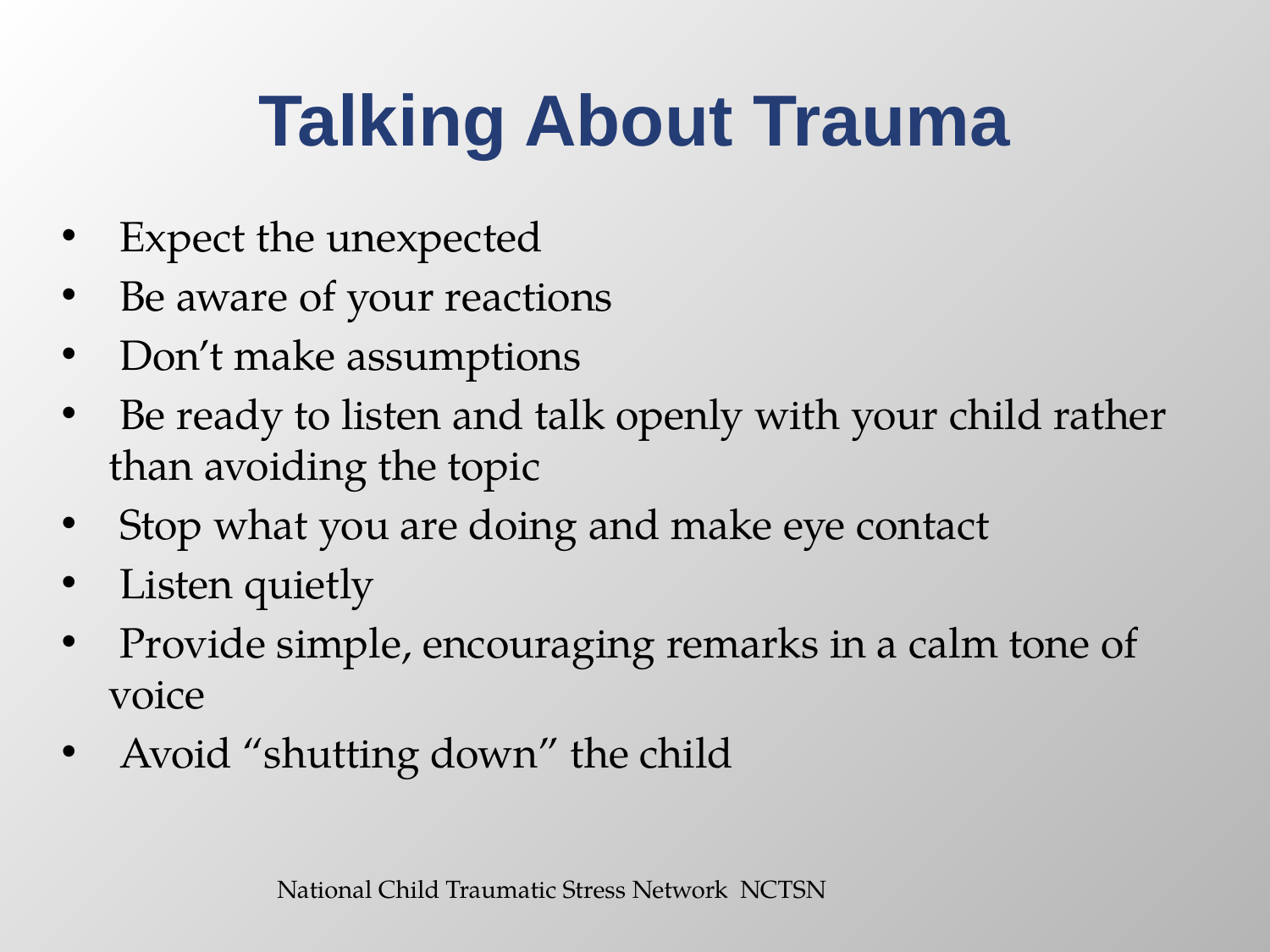

# Talking About Trauma
 Expect the unexpected
 Be aware of your reactions
 Don’t make assumptions
 Be ready to listen and talk openly with your child rather than avoiding the topic
 Stop what you are doing and make eye contact
 Listen quietly
 Provide simple, encouraging remarks in a calm tone of voice
 Avoid “shutting down” the child
National Child Traumatic Stress Network  NCTSN